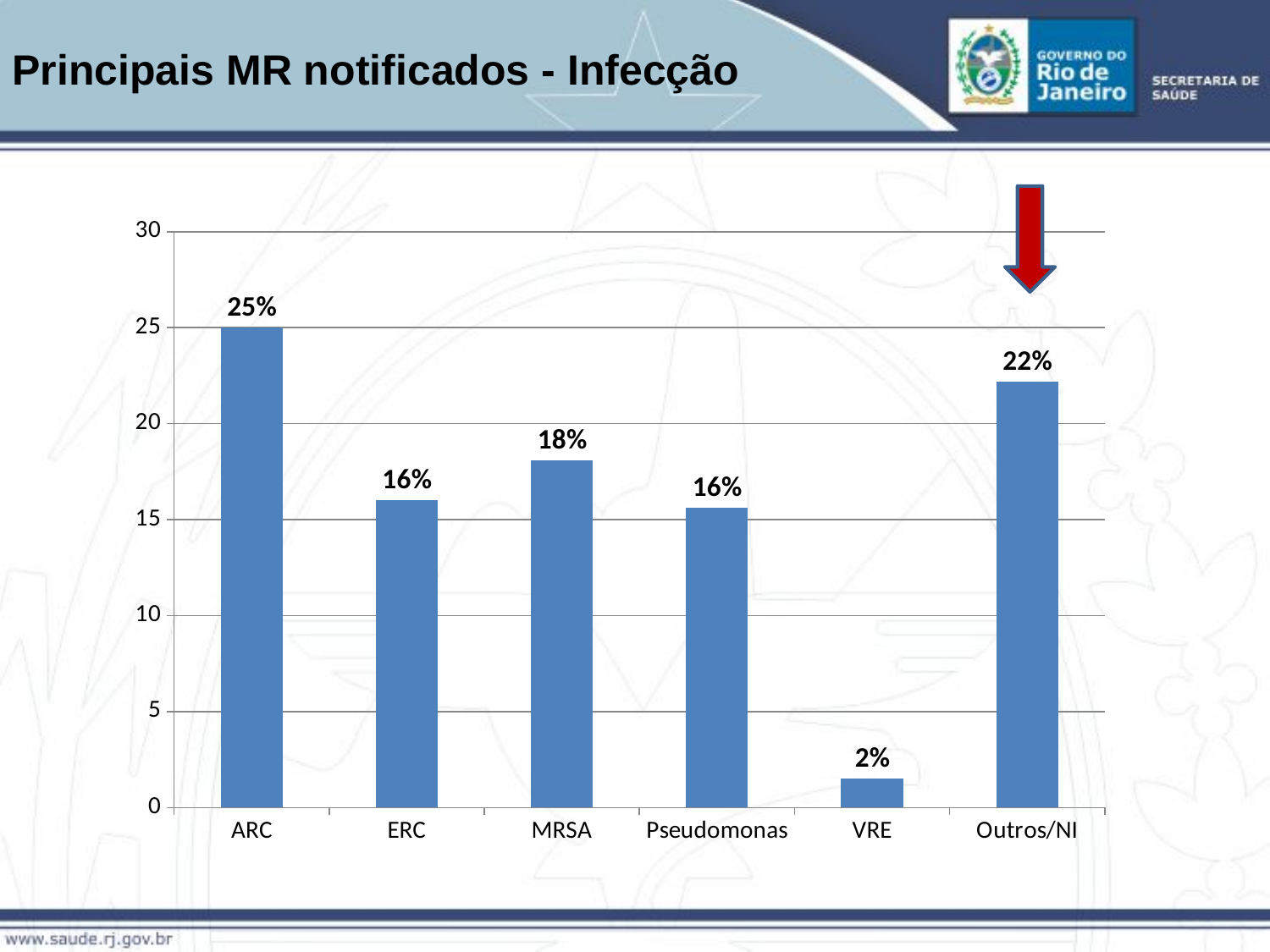

# Principais MR notificados - Infecção

### Chart

| Category | Infecção |
|---|---|
| ARC | 25.0 |
| ERC | 16.0 |
| MRSA | 18.1 |
| Pseudomonas | 15.6 |
| VRE | 1.5 |
| Outros/NI | 22.2 |